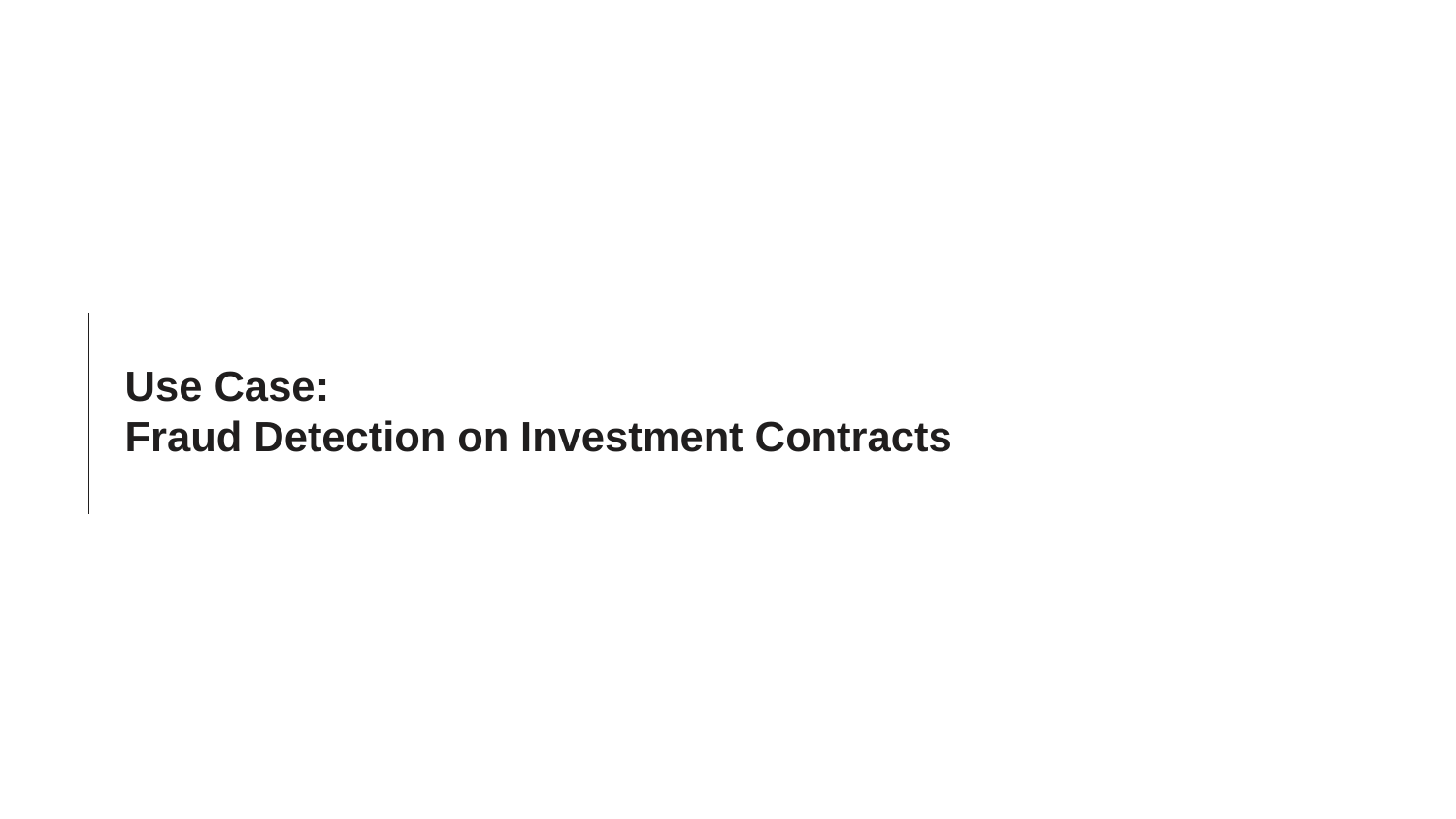

# Use Case: Fraud Detection on Investment Contracts
149